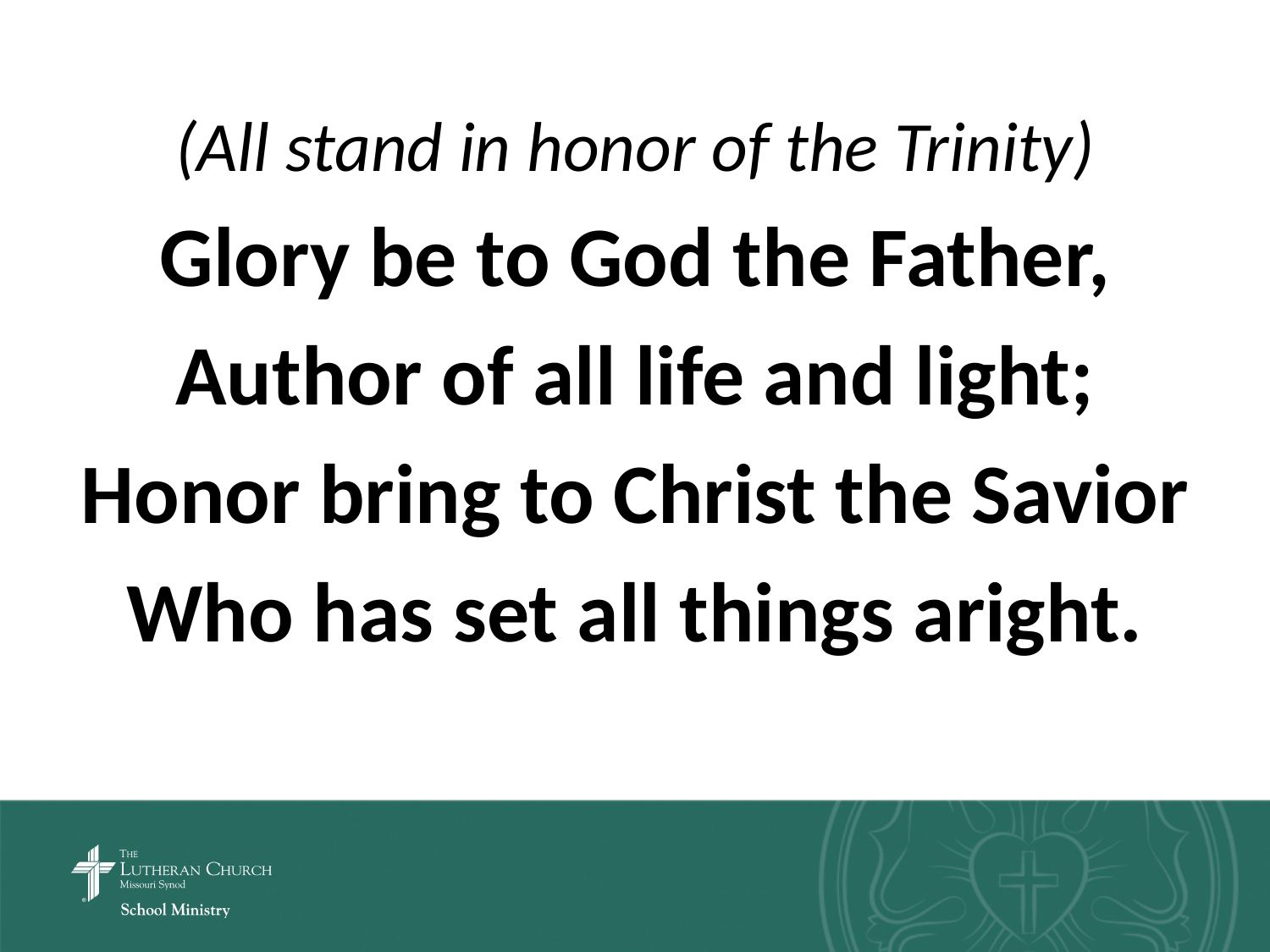

(All stand in honor of the Trinity)
Glory be to God the Father,
Author of all life and light;
Honor bring to Christ the Savior
Who has set all things aright.